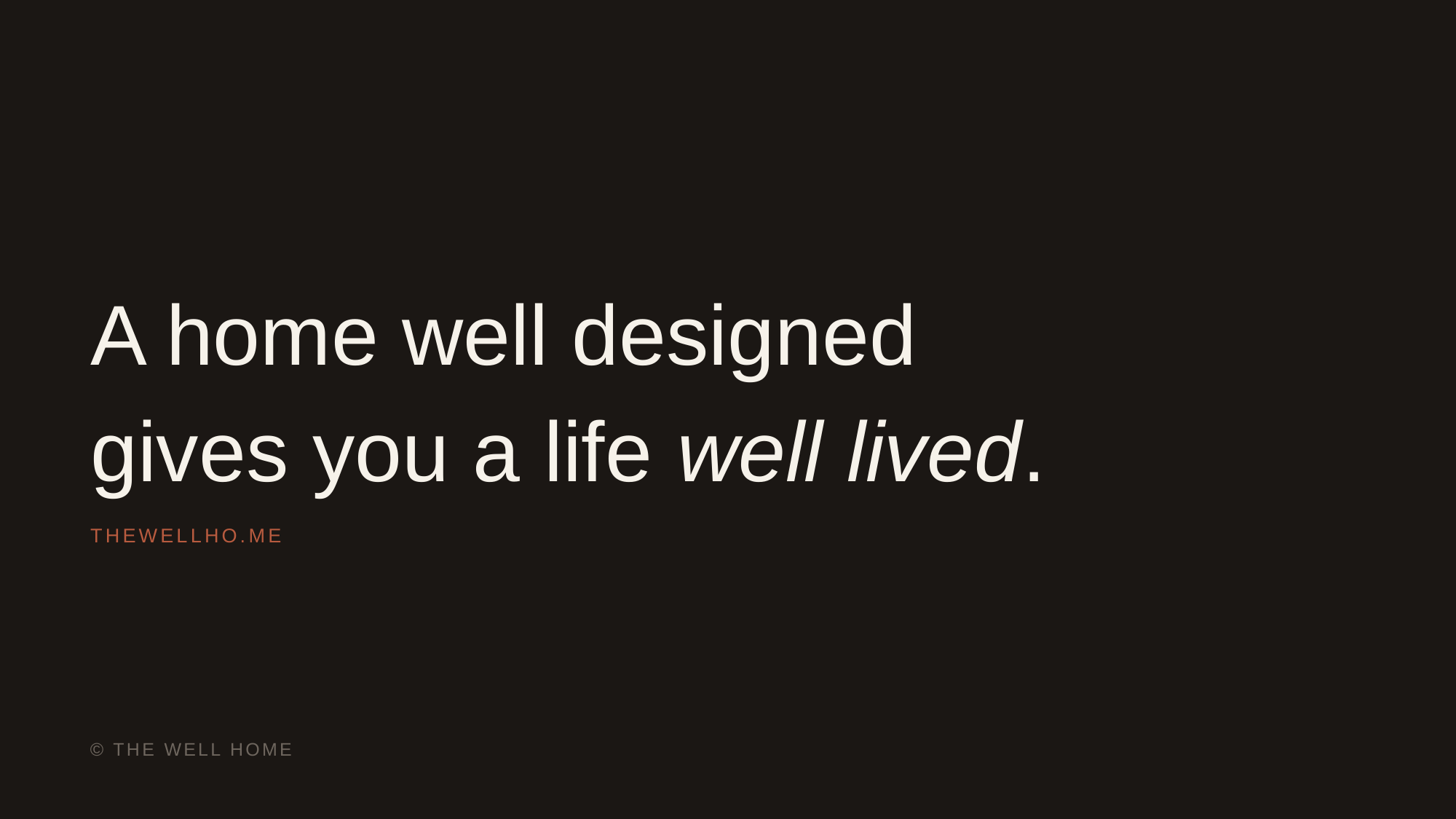

A home well designed gives you a life well lived.
THEWELLHO.ME
© THE WELL HOME